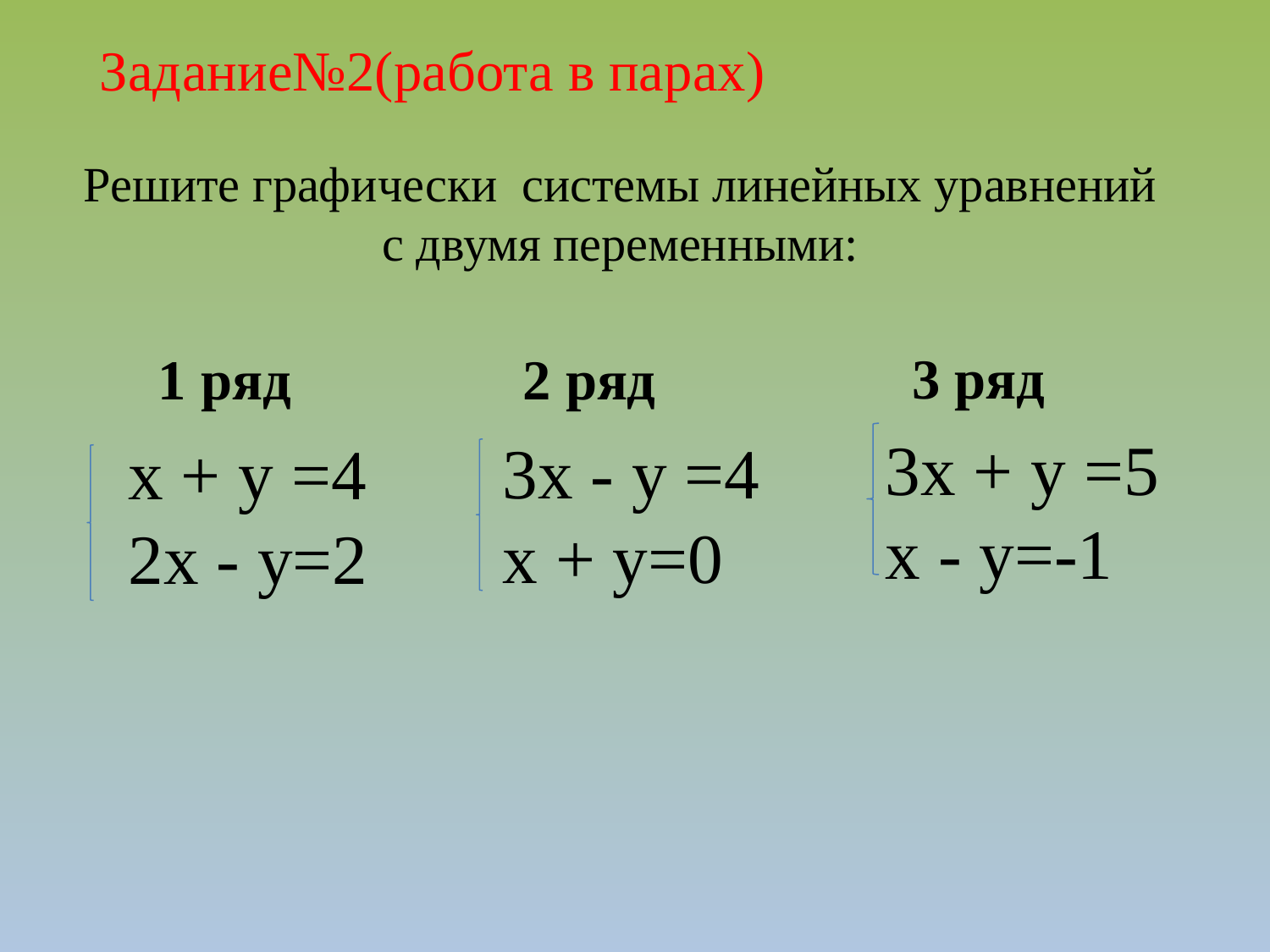

Задание№2(работа в парах)
Решите графически  системы линейных уравнений
с двумя переменными:
3 ряд
2 ряд
1 ряд
3x + y =5
x - y=-1
3x - y =4
x + y=0
x + y =4
2x - y=2